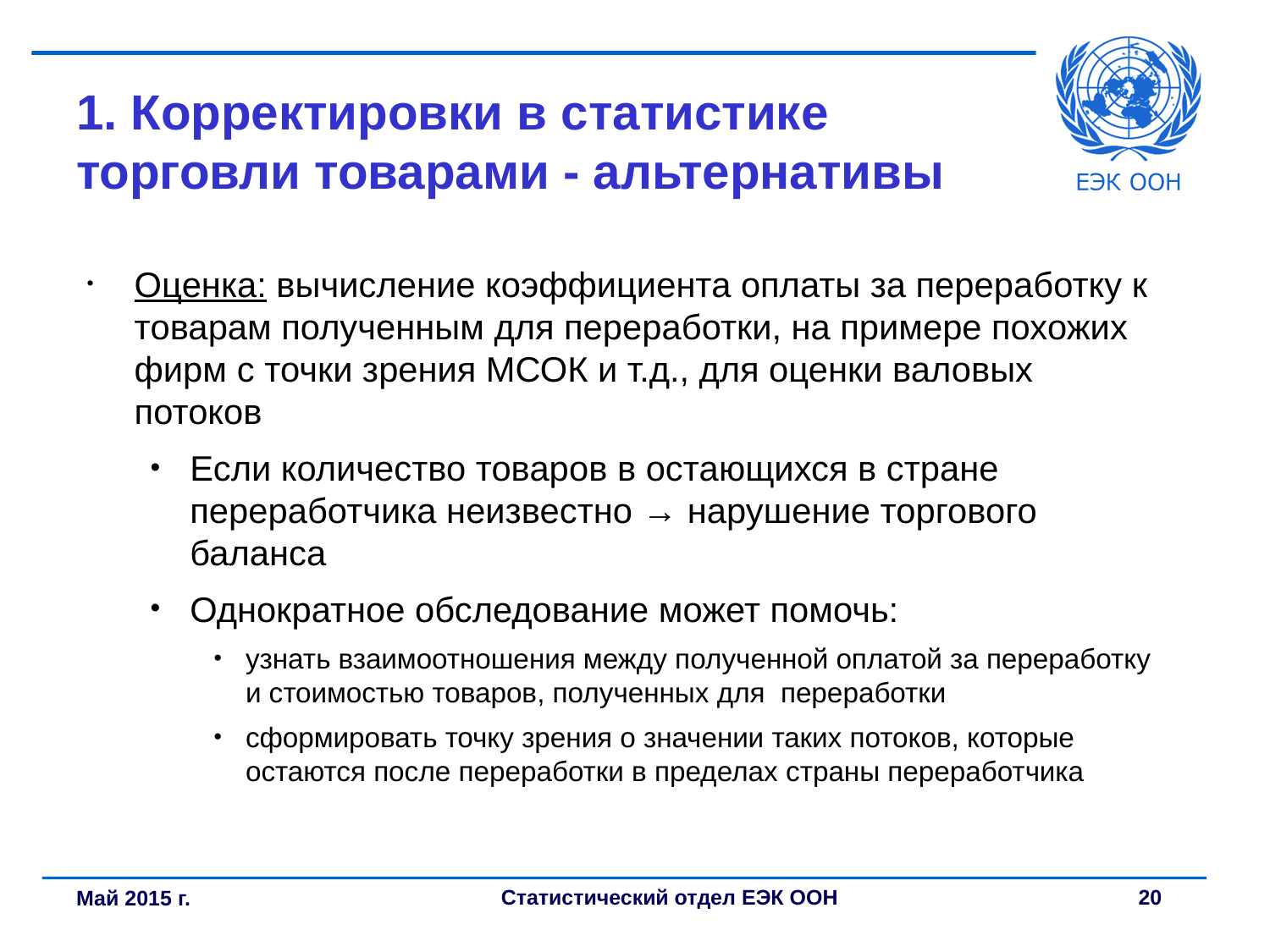

# 1. Корректировки в статистике торговли товарами - альтернативы
Оценка: вычисление коэффициента оплаты за переработку к товарам полученным для переработки, на примере похожих фирм с точки зрения МСОК и т.д., для оценки валовых потоков
Если количество товаров в остающихся в стране переработчика неизвестно → нарушение торгового баланса
Однократное обследование может помочь:
узнать взаимоотношения между полученной оплатой за переработку и стоимостью товаров, полученных для  переработки
сформировать точку зрения о значении таких потоков, которые остаются после переработки в пределах страны переработчика

Май 2015 г.